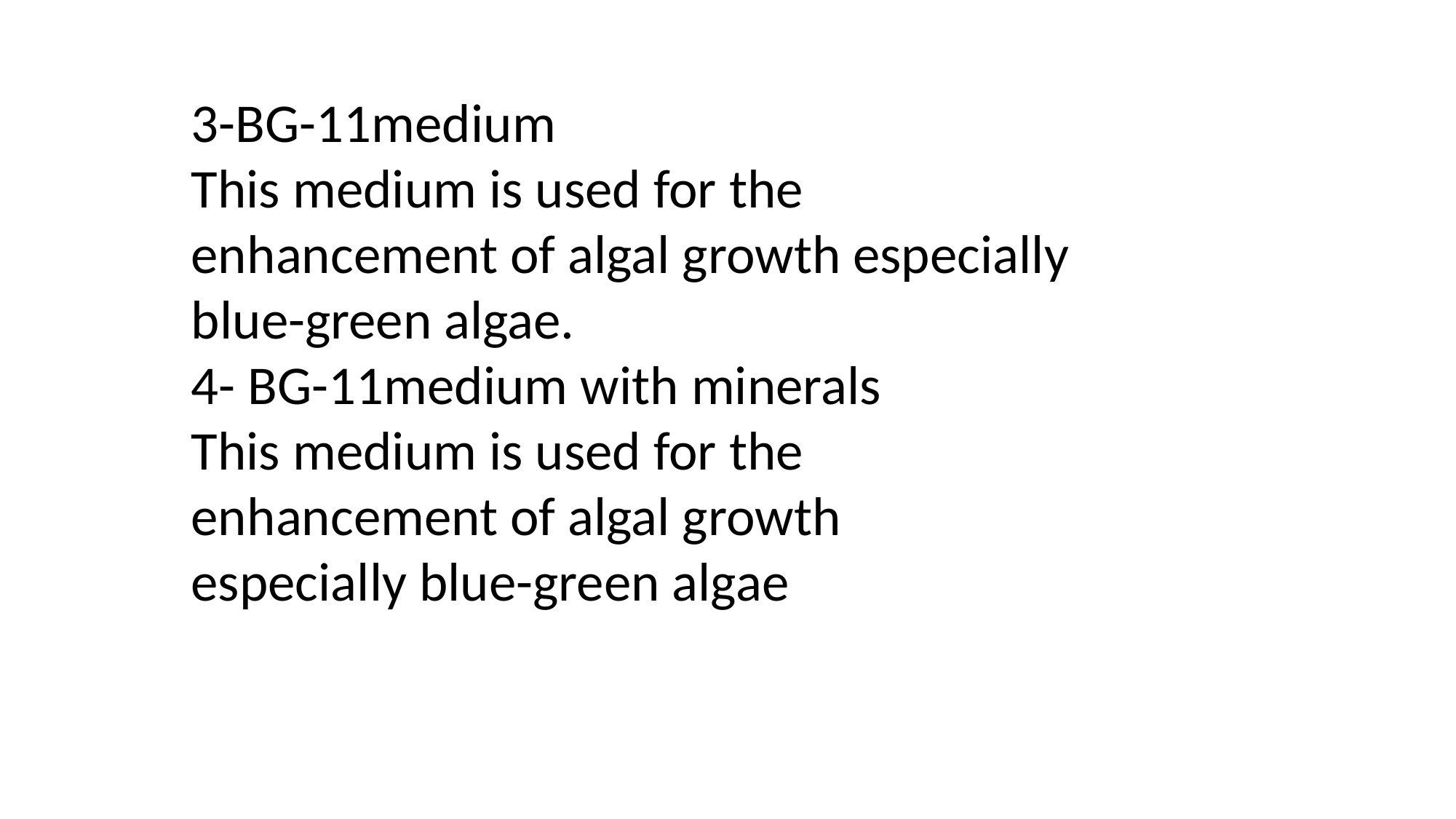

3-BG-11medium
This medium is used for the enhancement of algal growth especially blue-green algae.
4- BG-11medium with minerals
This medium is used for the enhancement of algal growth
especially blue-green algae